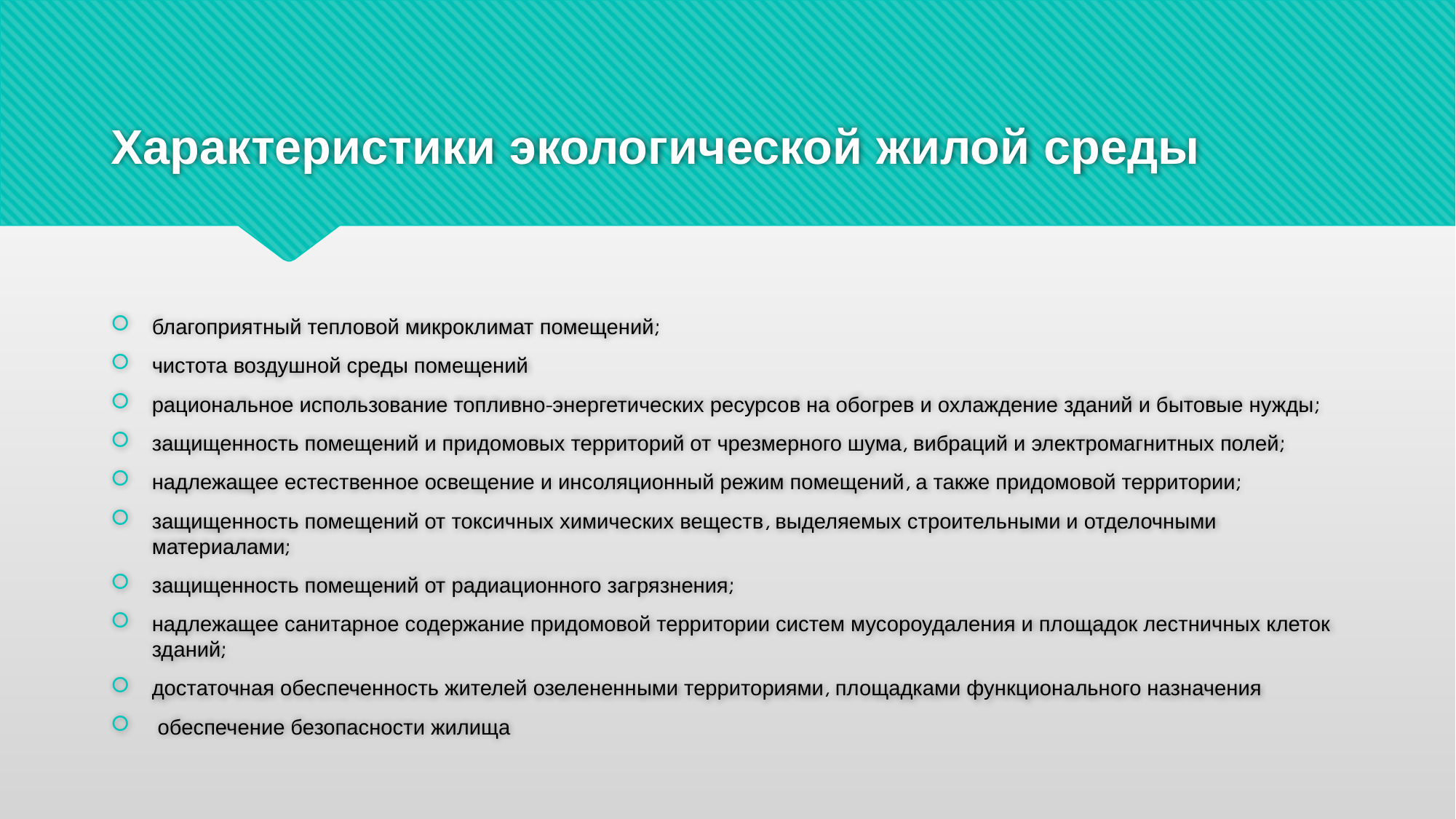

# Характеристики экологической жилой среды
благоприятный тепловой микроклимат помещений;
чистота воздушной среды помещений
рациональное использование топливно-энергетических ресурсов на обогрев и охлаждение зданий и бытовые нужды;
защищенность помещений и придомовых территорий от чрезмерного шума, вибраций и электромагнитных полей;
надлежащее естественное освещение и инсоляционный режим помещений, а также придомовой территории;
защищенность помещений от токсичных химических веществ, выделяемых строительными и отделочными материалами;
защищенность помещений от радиационного загрязнения;
надлежащее санитарное содержание придомовой территории систем мусороудаления и площадок лестничных клеток зданий;
достаточная обеспеченность жителей озелененными территориями, площадками функционального назначения
 обеспечение безопасности жилища